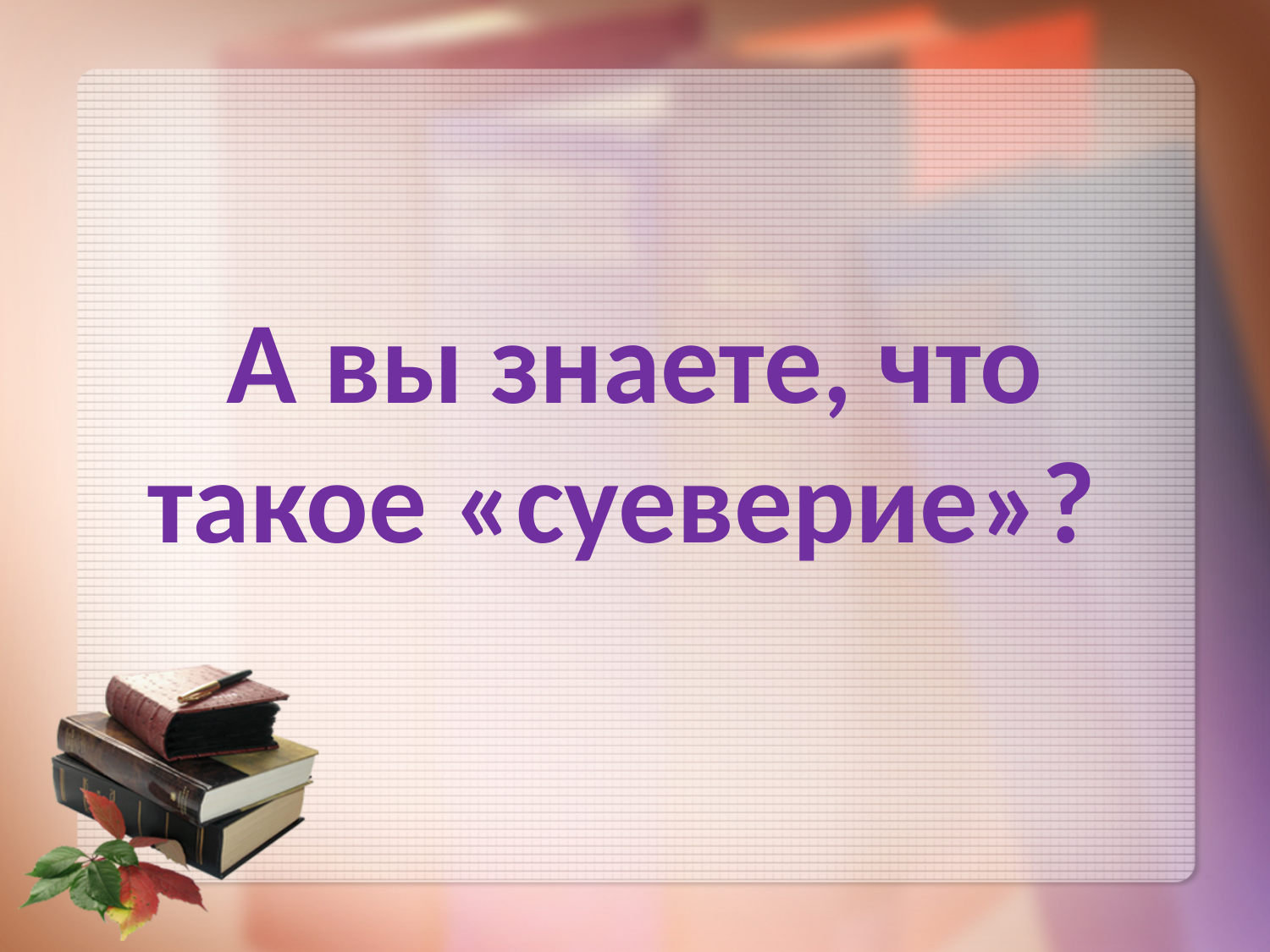

# А вы знаете, что такое «суеверие»?